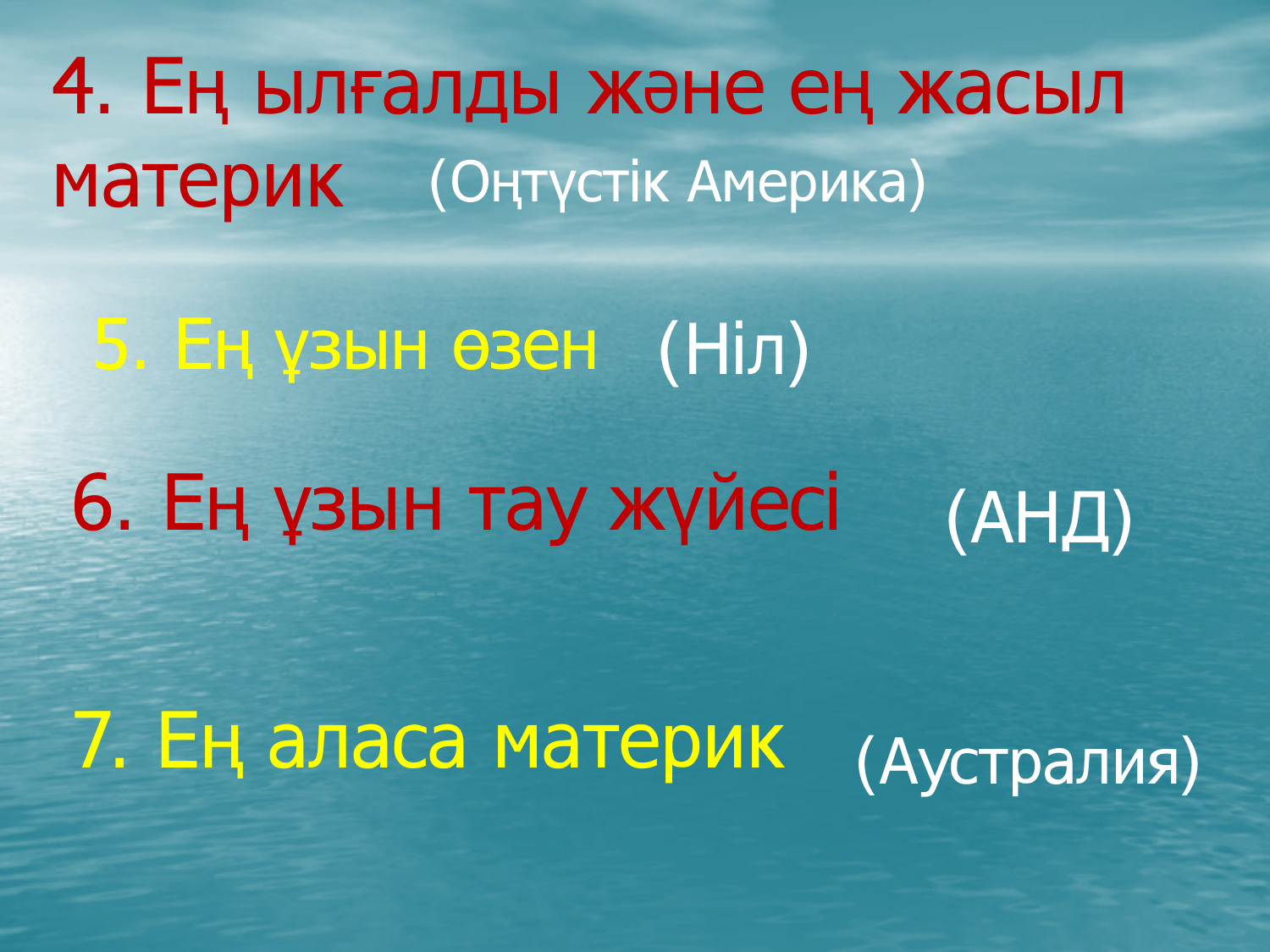

4. Ең ылғалды және ең жасыл материк
(Оңтүстік Америка)
5. Ең ұзын өзен
(Ніл)

6. Ең ұзын тау жүйесі
(АНД)

7. Ең аласа материк

(Аустралия)